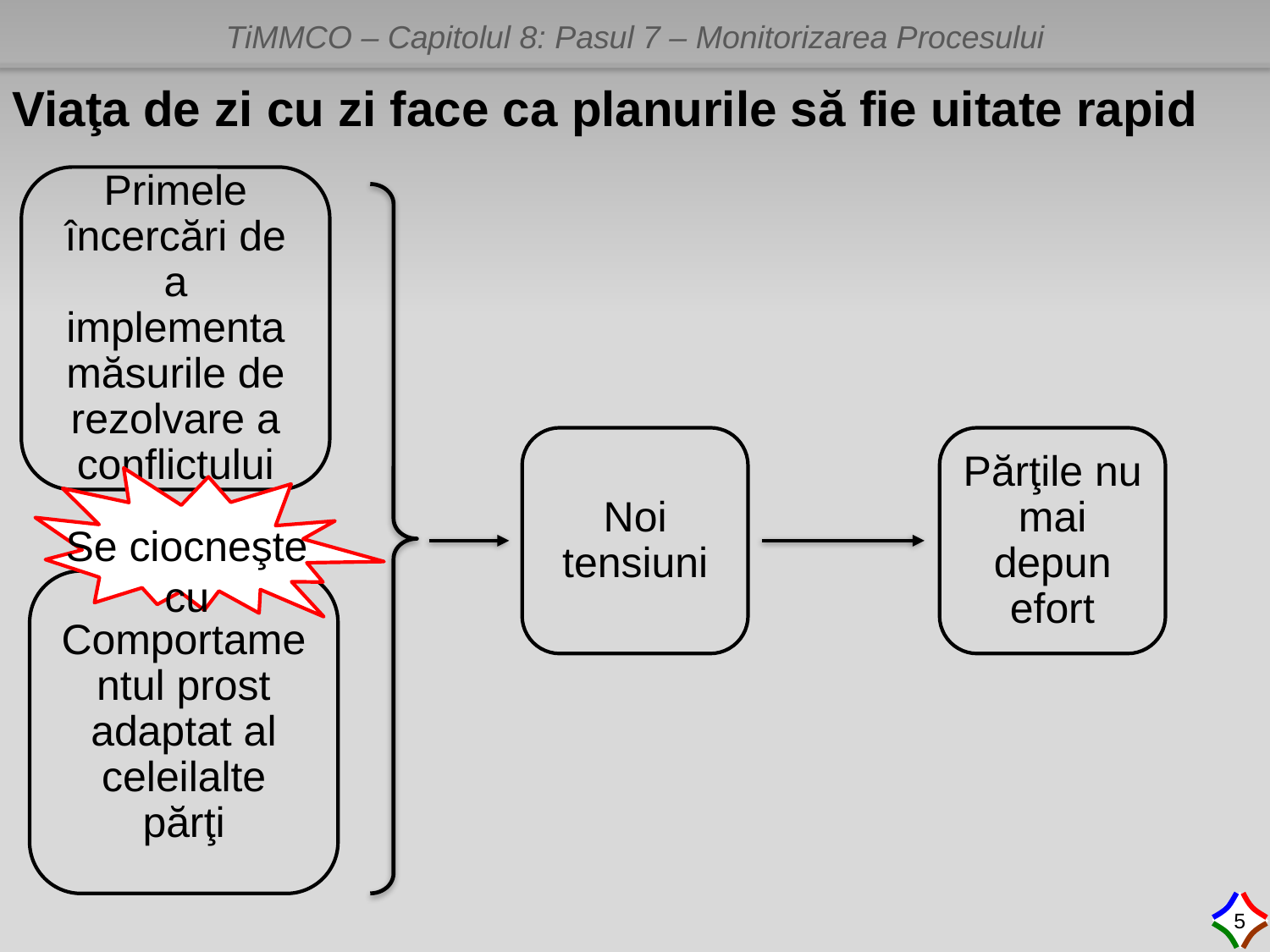

Viaţa de zi cu zi face ca planurile să fie uitate rapid
Primele încercări de a implementa măsurile de rezolvare a conflictului

Noi tensiuni
Părţile nu mai depun efort

Se ciocneşte cu
Comportamentul prost adaptat al celeilalte părţi